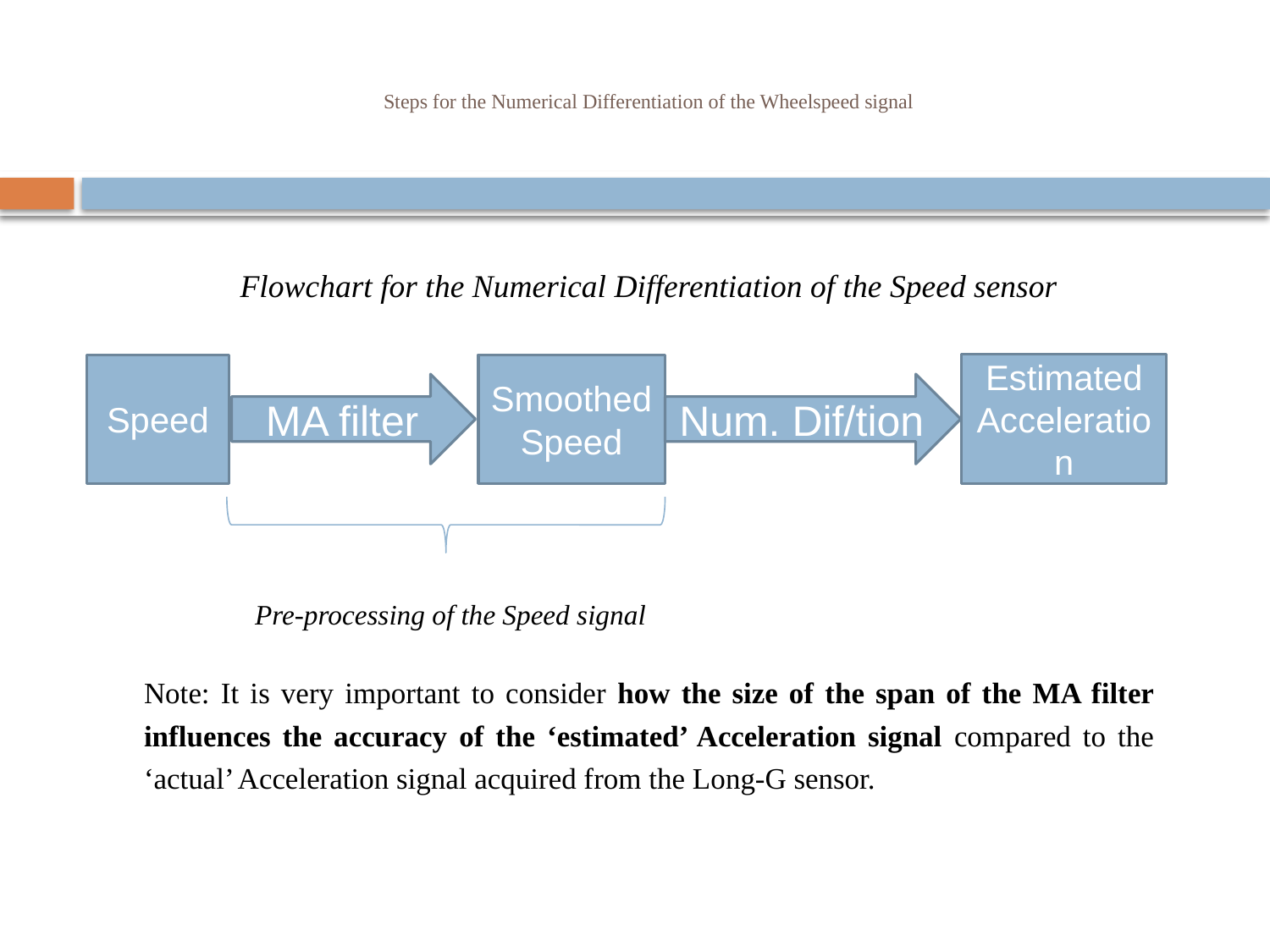

# Steps for the Numerical Differentiation of the Wheelspeed signal

Flowchart for the Numerical Differentiation of the Speed sensor

               Pre-processing of the Speed signal

Note: It is very important to consider how the size of the span of the MA filter influences the accuracy of the ‘estimated’ Acceleration signal compared to the ‘actual’ Acceleration signal acquired from the Long-G sensor.

Estimated
Acceleration
Speed
Smoothed Speed
MA filter
Num. Dif/tion